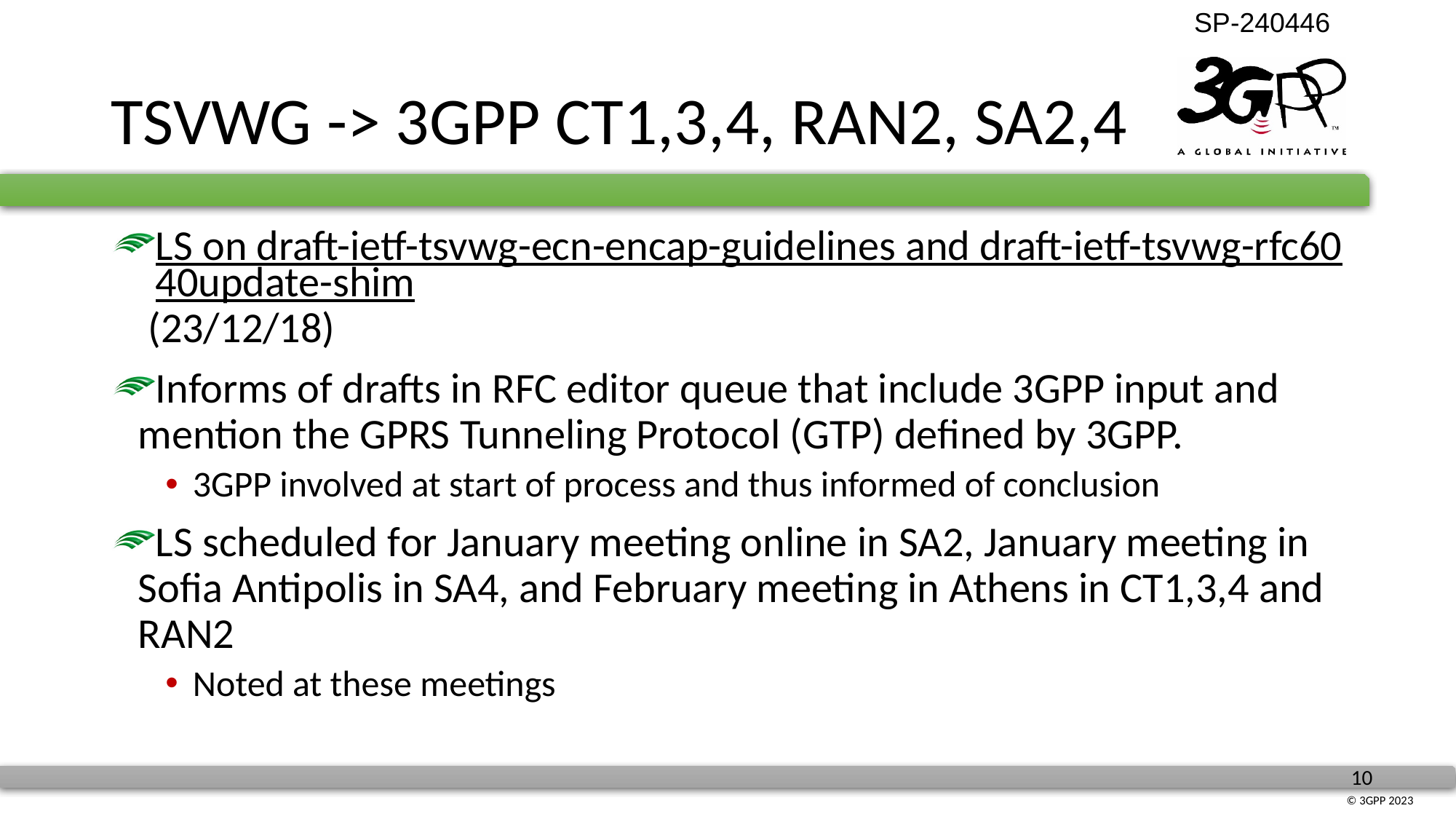

# TSVWG -> 3GPP CT1,3,4, RAN2, SA2,4
LS on draft-ietf-tsvwg-ecn-encap-guidelines and draft-ietf-tsvwg-rfc6040update-shim (23/12/18)
Informs of drafts in RFC editor queue that include 3GPP input and mention the GPRS Tunneling Protocol (GTP) defined by 3GPP.
3GPP involved at start of process and thus informed of conclusion
LS scheduled for January meeting online in SA2, January meeting in Sofia Antipolis in SA4, and February meeting in Athens in CT1,3,4 and RAN2
Noted at these meetings